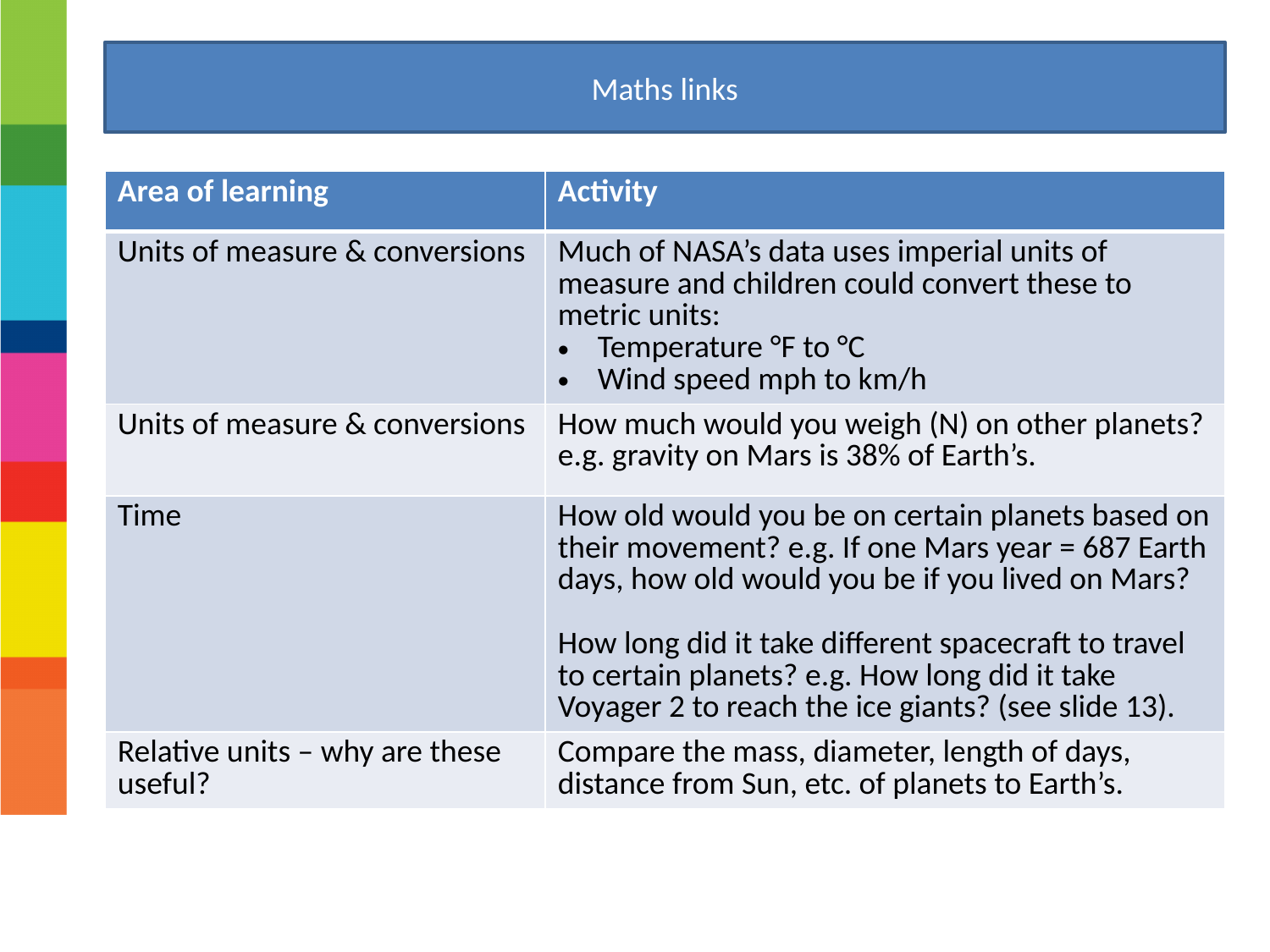

Maths links
| Area of learning | Activity |
| --- | --- |
| Units of measure & conversions | Much of NASA’s data uses imperial units of measure and children could convert these to metric units: Temperature °F to °C Wind speed mph to km/h |
| Units of measure & conversions | How much would you weigh (N) on other planets? e.g. gravity on Mars is 38% of Earth’s. |
| Time | How old would you be on certain planets based on their movement? e.g. If one Mars year = 687 Earth days, how old would you be if you lived on Mars? How long did it take different spacecraft to travel to certain planets? e.g. How long did it take Voyager 2 to reach the ice giants? (see slide 13). |
| Relative units – why are these useful? | Compare the mass, diameter, length of days, distance from Sun, etc. of planets to Earth’s. |